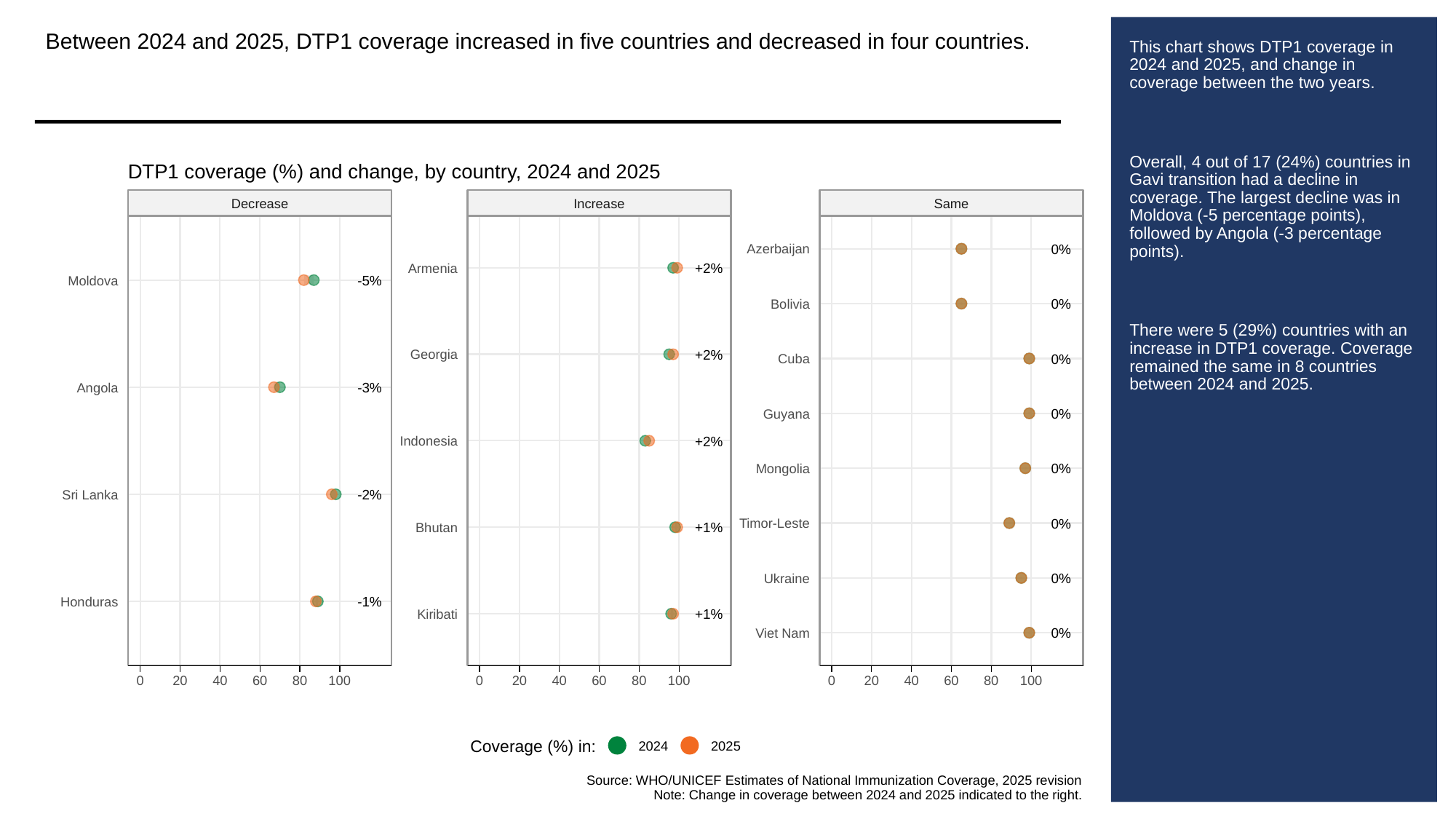

Between 2024 and 2025, DTP1 coverage increased in five countries and decreased in four countries.
# This chart shows DTP1 coverage in 2024 and 2025, and change in coverage between the two years.

Overall, 4 out of 17 (24%) countries in Gavi transition had a decline in coverage. The largest decline was in Moldova (-5 percentage points), followed by Angola (-3 percentage points).

There were 5 (29%) countries with an increase in DTP1 coverage. Coverage remained the same in 8 countries between 2024 and 2025.

DTP1 coverage (%) and change, by country, 2024 and 2025

Decrease
Increase
Same

0%
Azerbaijan

+2%
Armenia

-5%
Moldova

0%
Bolivia

+2%
Georgia

0%
Cuba

-3%
Angola

0%
Guyana

+2%
Indonesia

0%
Mongolia

-2%
Sri Lanka

0%
Timor-Leste

+1%
Bhutan

0%
Ukraine

-1%
Honduras

+1%
Kiribati

0%
Viet Nam

0
20
40
60
80
100
0
20
40
60
80
100
0
20
40
60
80
100

Coverage (%) in:
2024
2025
Source: WHO/UNICEF Estimates of National Immunization Coverage, 2025 revision
Note: Change in coverage between 2024 and 2025 indicated to the right.